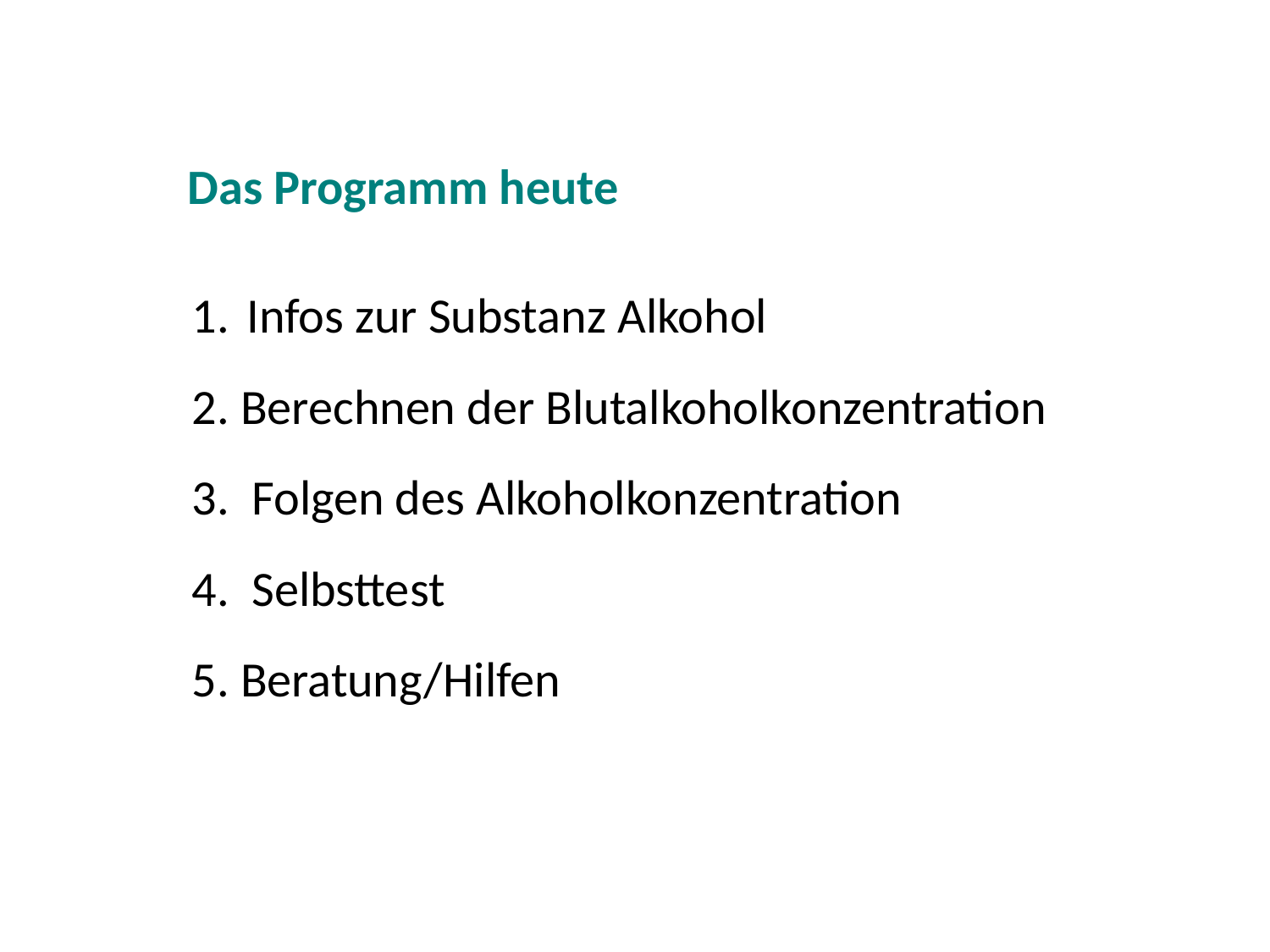

Das Programm heute

Infos zur Substanz Alkohol
2. Berechnen der Blutalkoholkonzentration
3.  Folgen des Alkoholkonzentration
4.  Selbsttest
5. Beratung/Hilfen